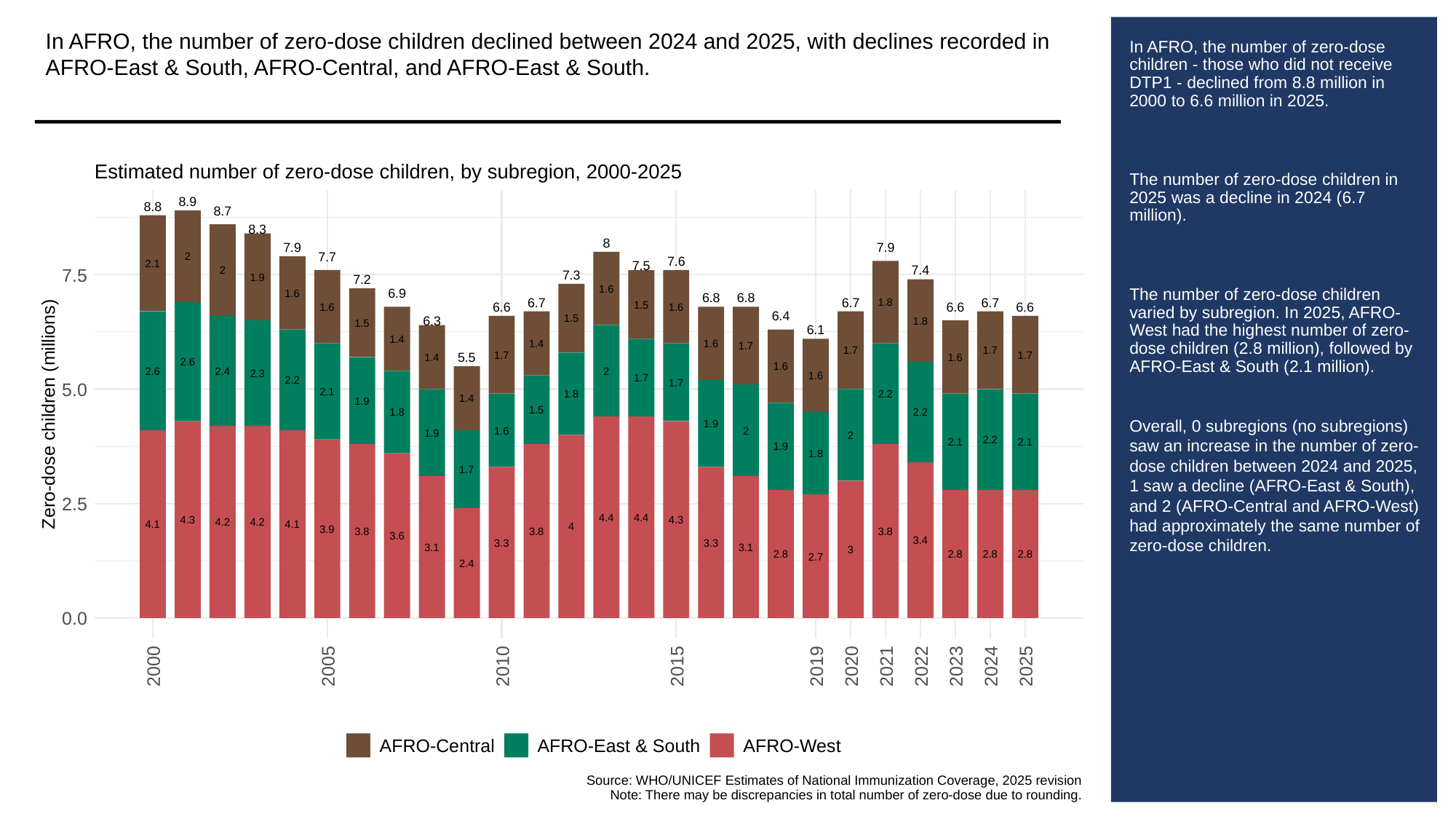

In AFRO, the number of zero-dose children declined between 2024 and 2025, with declines recorded in AFRO-East & South, AFRO-Central, and AFRO-East & South.
# In AFRO, the number of zero-dose children - those who did not receive DTP1 - declined from 8.8 million in 2000 to 6.6 million in 2025.

The number of zero-dose children in 2025 was a decline in 2024 (6.7 million).

The number of zero-dose children varied by subregion. In 2025, AFRO-West had the highest number of zero-dose children (2.8 million), followed by AFRO-East & South (2.1 million).

Overall, 0 subregions (no subregions) saw an increase in the number of zero-dose children between 2024 and 2025, 1 saw a decline (AFRO-East & South), and 2 (AFRO-Central and AFRO-West) had approximately the same number of zero-dose children.

Estimated number of zero-dose children, by subregion, 2000-2025

8.9
8.8
8.7

8.3

8
7.9
7.9
7.7

2
7.6

2.1
7.5

7.4
2
7.5
7.3

1.9
7.2

1.6
6.9

1.6
6.8
6.8
6.7
6.7
6.7
1.8
1.5
6.6
6.6
6.6

1.6
1.6

6.4

1.5
6.3

1.8
1.5

6.1

1.4

1.4
1.6
1.7

1.7
1.7
1.7
1.7
5.5

1.4
1.6

2.6

1.6

2.6
2.4
2
2.3

1.6
1.7

2.2
1.7

5.0

2.1

1.8
2.2

1.4
1.9

1.5
Zero-dose children (millions)
1.8
2.2

1.9

1.6
2
1.9

2

2.2
2.1
2.1

1.9

1.8

1.7

2.5

4.4
4.4
4.3
4.3
4.2
4.2
4.1
4.1
4
3.9
3.8
3.8
3.8
3.6
3.4
3.3
3.3
3.1
3.1
3
2.8
2.8
2.8
2.8
2.7
2.4

0.0

2000
2005
2010
2015
2019
2020
2021
2022
2023
2024
2025

AFRO-Central
AFRO-East & South
AFRO-West
Source: WHO/UNICEF Estimates of National Immunization Coverage, 2025 revision
Note: There may be discrepancies in total number of zero-dose due to rounding.